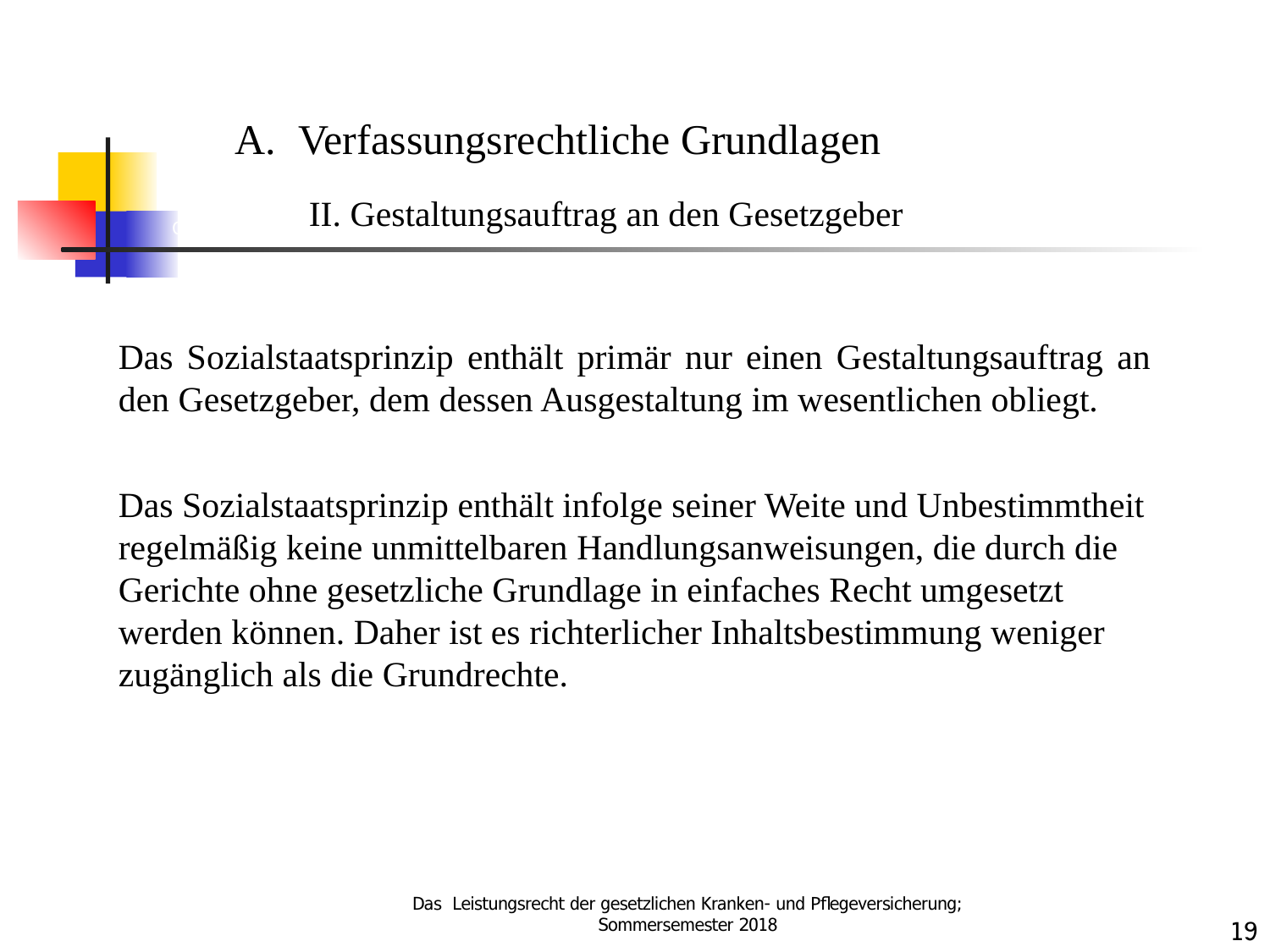

Gestaltungsauftrag
Verfassungsrechtliche Grundlagen
	 II. Gestaltungsauftrag an den Gesetzgeber
Das Sozialstaatsprinzip enthält primär nur einen Gestaltungsauftrag an den Gesetzgeber, dem dessen Ausgestaltung im wesentlichen obliegt.
Das Sozialstaatsprinzip enthält infolge seiner Weite und Unbestimmtheit regelmäßig keine unmittelbaren Handlungsanweisungen, die durch die Gerichte ohne gesetzliche Grundlage in einfaches Recht umgesetzt werden können. Daher ist es richterlicher Inhaltsbestimmung weniger zugänglich als die Grundrechte.

Das  Leistungsrecht der gesetzlichen Kranken- und Pflegeversicherung; Sommersemester 2018
19